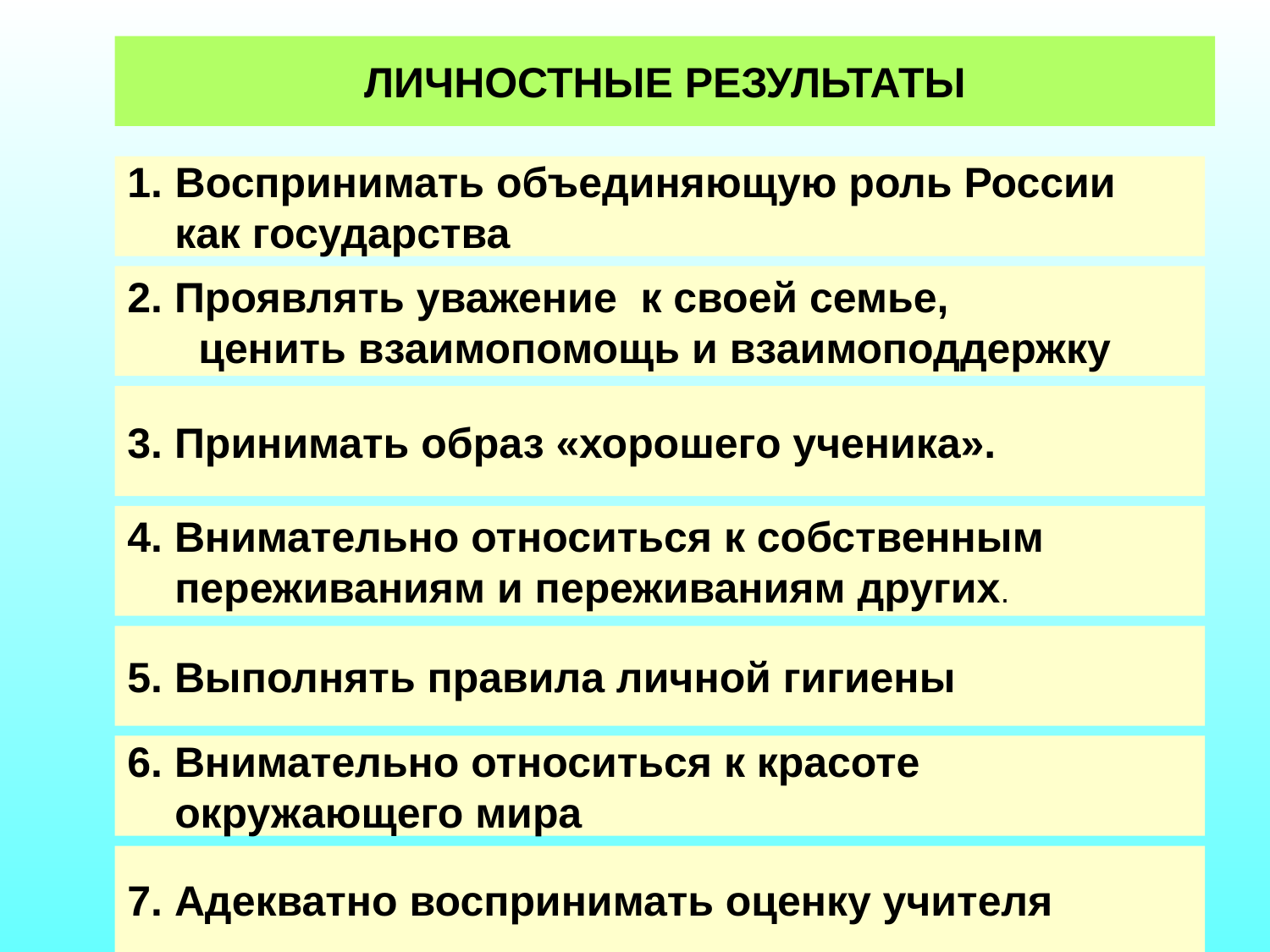

ЛИЧНОСТНЫЕ РЕЗУЛЬТАТЫ
Воспринимать объединяющую роль России
    как государства
2. Проявлять уважение  к своей семье,
      ценить взаимопомощь и взаимоподдержку
3. Принимать образ «хорошего ученика».
4. Внимательно относиться к собственным
    переживаниям и переживаниям других.
5. Выполнять правила личной гигиены
6. Внимательно относиться к красоте
    окружающего мира
7. Адекватно воспринимать оценку учителя